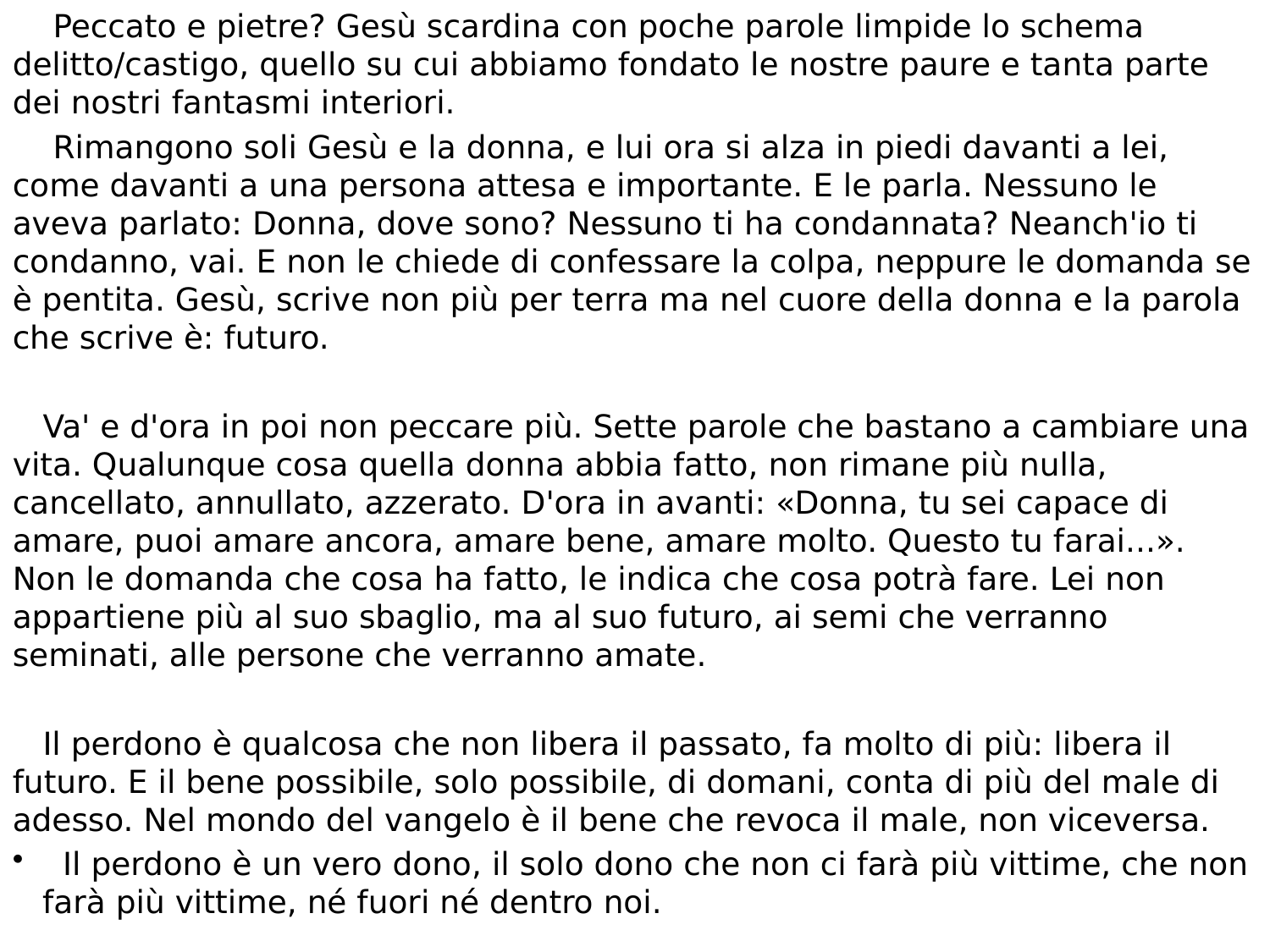

Peccato e pietre? Gesù scardina con poche parole limpide lo schema delitto/castigo, quello su cui abbiamo fondato le nostre paure e tanta parte dei nostri fantasmi interiori.
    Rimangono soli Gesù e la donna, e lui ora si alza in piedi davanti a lei, come davanti a una persona attesa e importante. E le parla. Nessuno le aveva parlato: Donna, dove sono? Nessuno ti ha condannata? Neanch'io ti condanno, vai. E non le chiede di confessare la colpa, neppure le domanda se è pentita. Gesù, scrive non più per terra ma nel cuore della donna e la parola che scrive è: futuro.

   Va' e d'ora in poi non peccare più. Sette parole che bastano a cambiare una vita. Qualunque cosa quella donna abbia fatto, non rimane più nulla, cancellato, annullato, azzerato. D'ora in avanti: «Donna, tu sei capace di amare, puoi amare ancora, amare bene, amare molto. Questo tu farai...». Non le domanda che cosa ha fatto, le indica che cosa potrà fare. Lei non appartiene più al suo sbaglio, ma al suo futuro, ai semi che verranno seminati, alle persone che verranno amate.

   Il perdono è qualcosa che non libera il passato, fa molto di più: libera il futuro. E il bene possibile, solo possibile, di domani, conta di più del male di adesso. Nel mondo del vangelo è il bene che revoca il male, non viceversa.
  Il perdono è un vero dono, il solo dono che non ci farà più vittime, che non farà più vittime, né fuori né dentro noi.